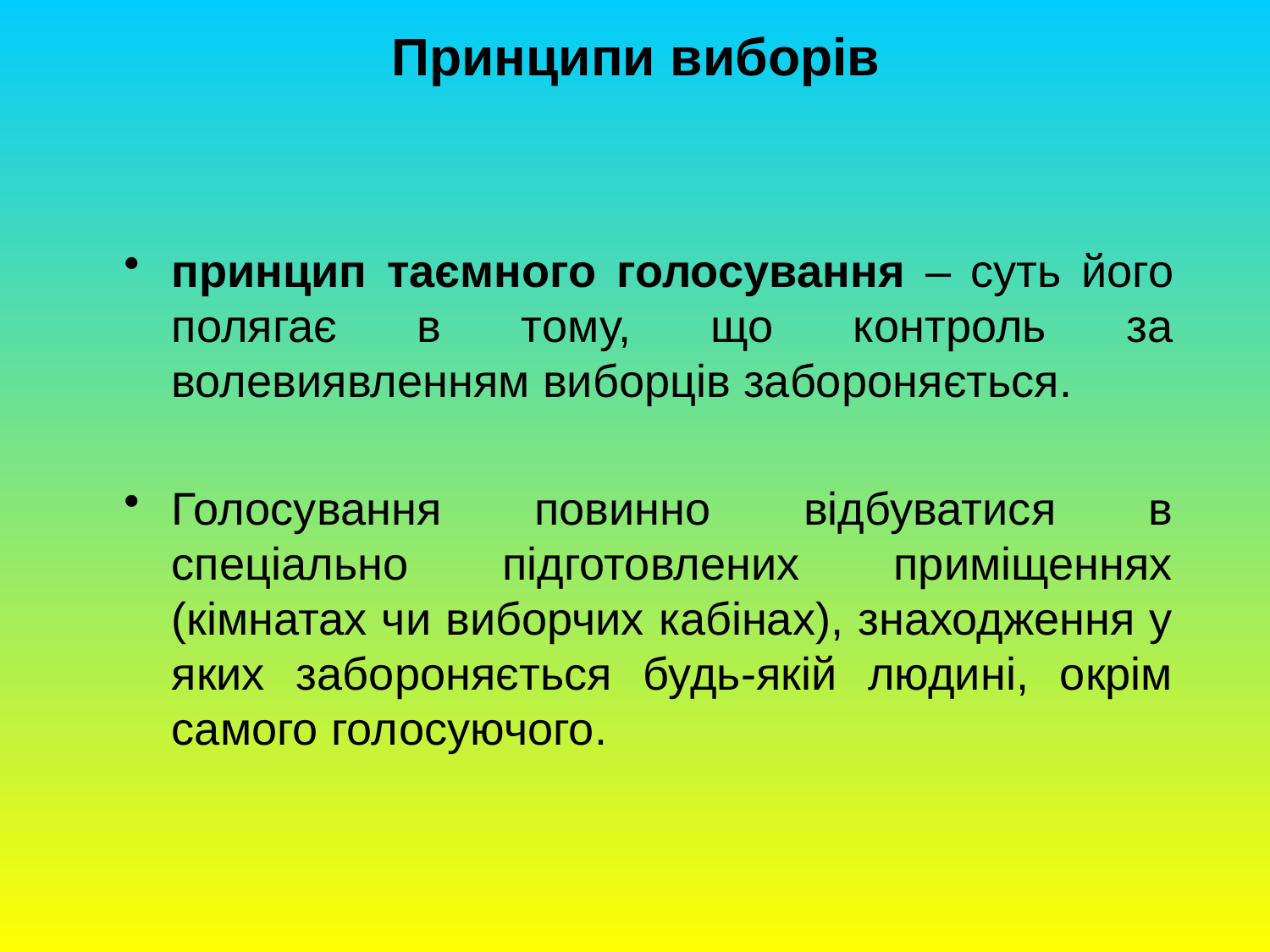

Принципи виборів

принцип таємного голосування – суть його полягає в тому, що контроль за волевиявленням виборців забороняється.

Голосування повинно відбуватися в спеціально підготовлених приміщеннях (кімнатах чи виборчих кабінах), знаходження у яких забороняється будь-якій людині, окрім самого голосуючого.